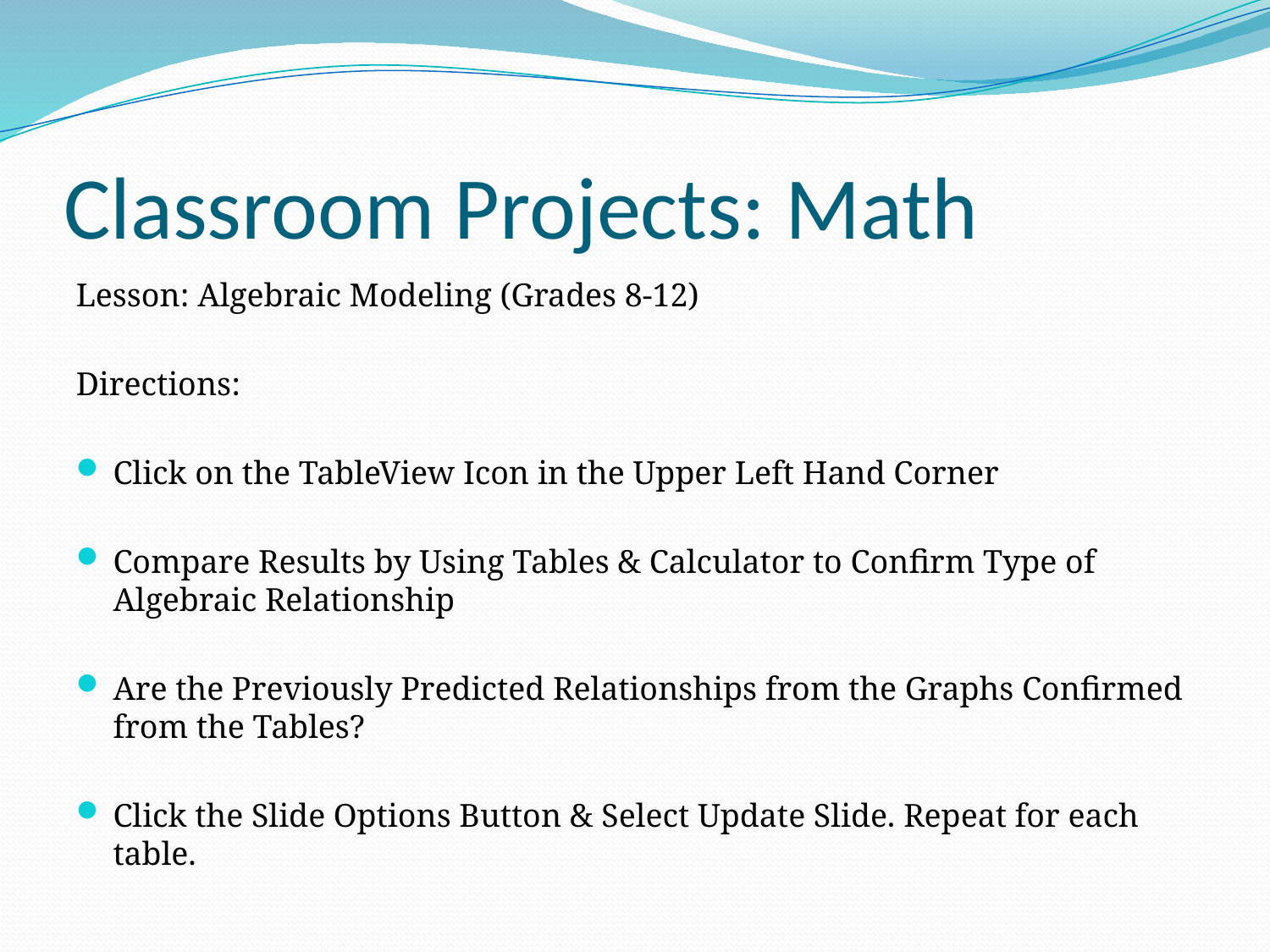

# Classroom Projects: Math
Lesson: Algebraic Modeling (Grades 8-12)

Directions:

Click on the TableView Icon in the Upper Left Hand Corner

Compare Results by Using Tables & Calculator to Confirm Type of Algebraic Relationship

Are the Previously Predicted Relationships from the Graphs Confirmed from the Tables?

Click the Slide Options Button & Select Update Slide. Repeat for each table.